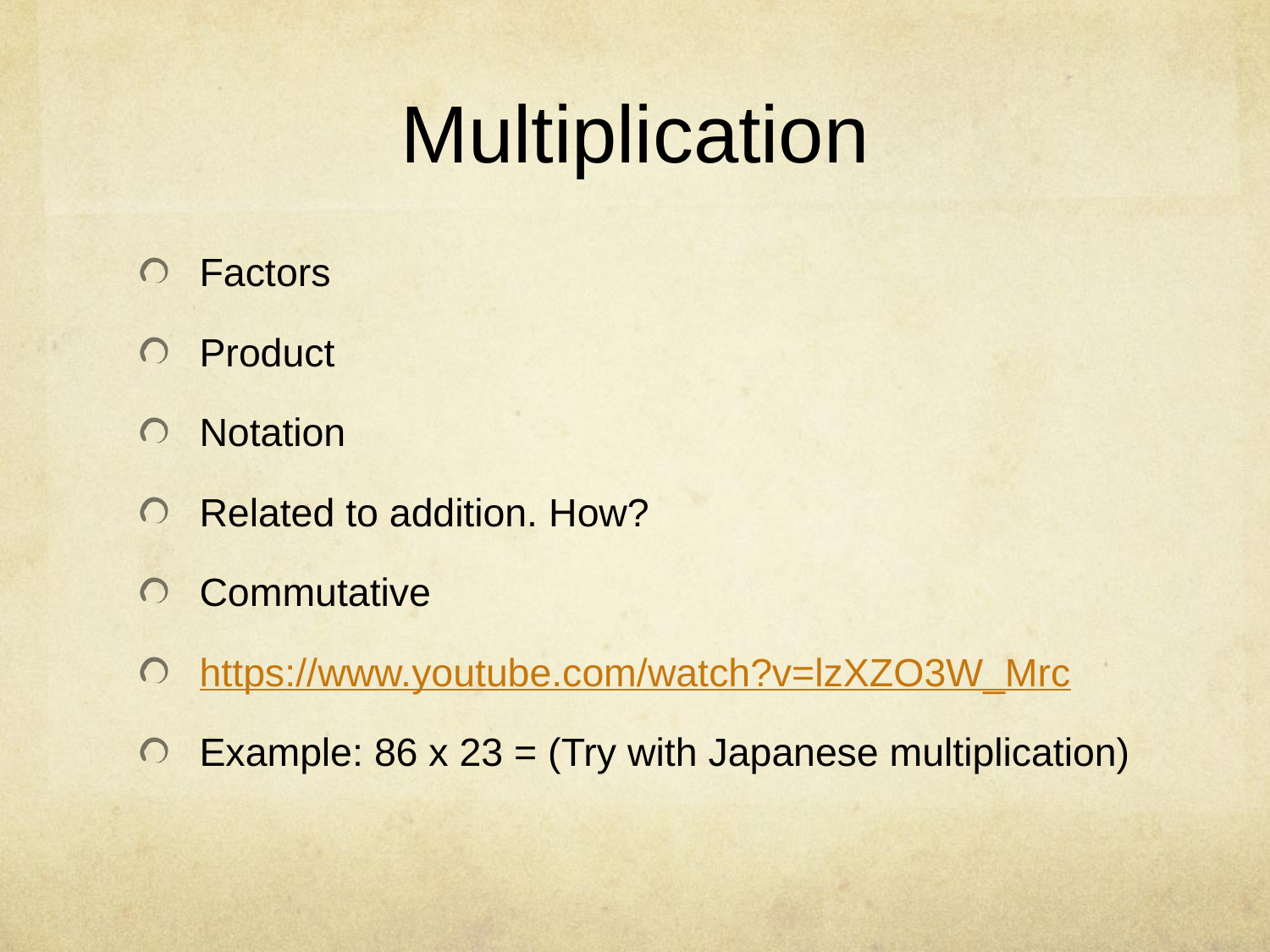

# Multiplication
Factors
Product
Notation
Related to addition. How?
Commutative
https://www.youtube.com/watch?v=lzXZO3W_Mrc
Example: 86 x 23 = (Try with Japanese multiplication)